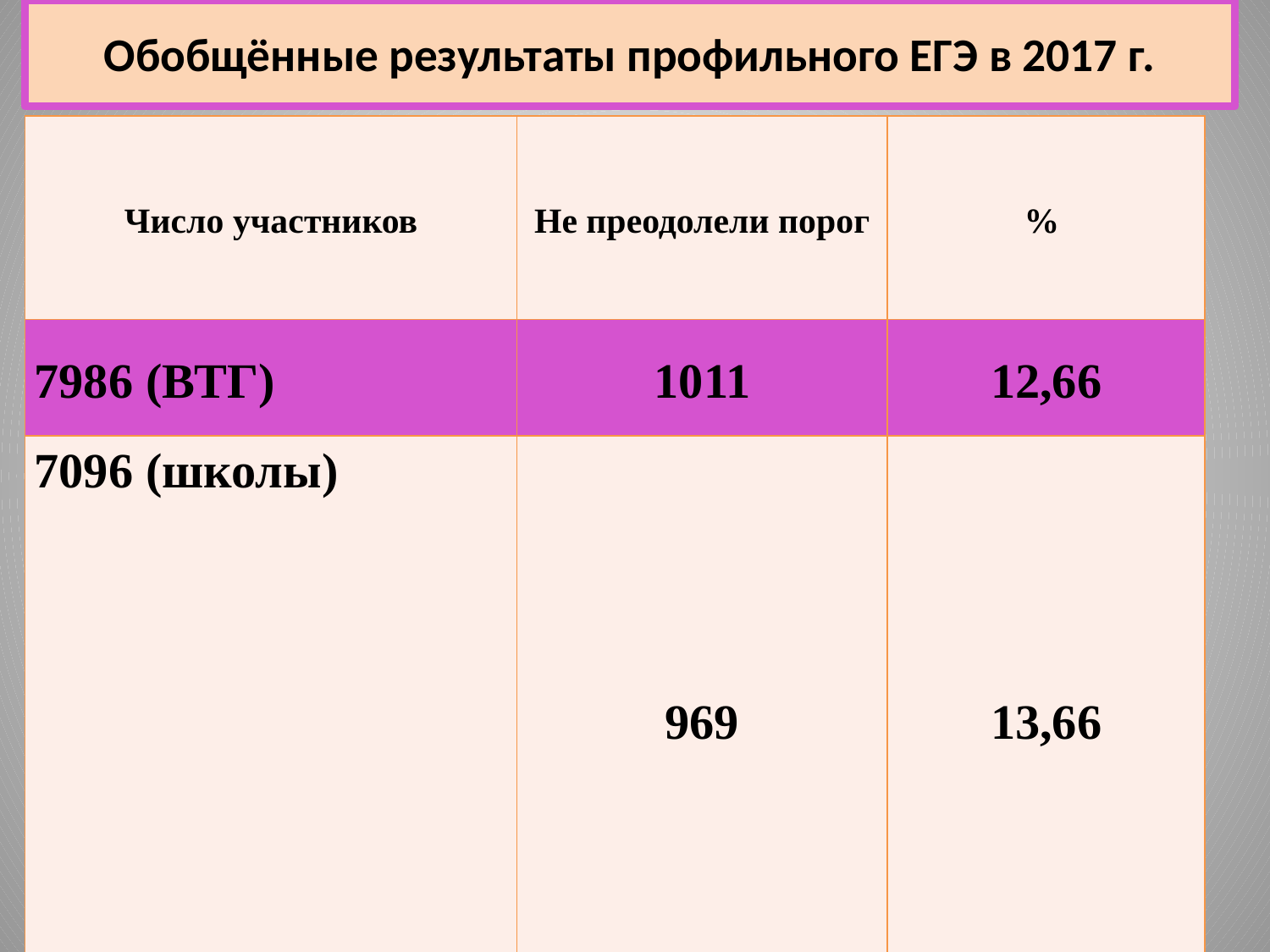

# Обобщённые результаты профильного ЕГЭ в 2017 г.
| Число участников | Не преодолели порог | % |
| --- | --- | --- |
| 7986 (ВТГ) | 1011 | 12,66 |
| 7096 (школы) | 969 | 13,66 |
| 854 (лицеи) | 20 | 2,34 |
| 36 (веч. школы) | 22 | 61,11 |
| 118 (спо) | 68 | 57,63 |